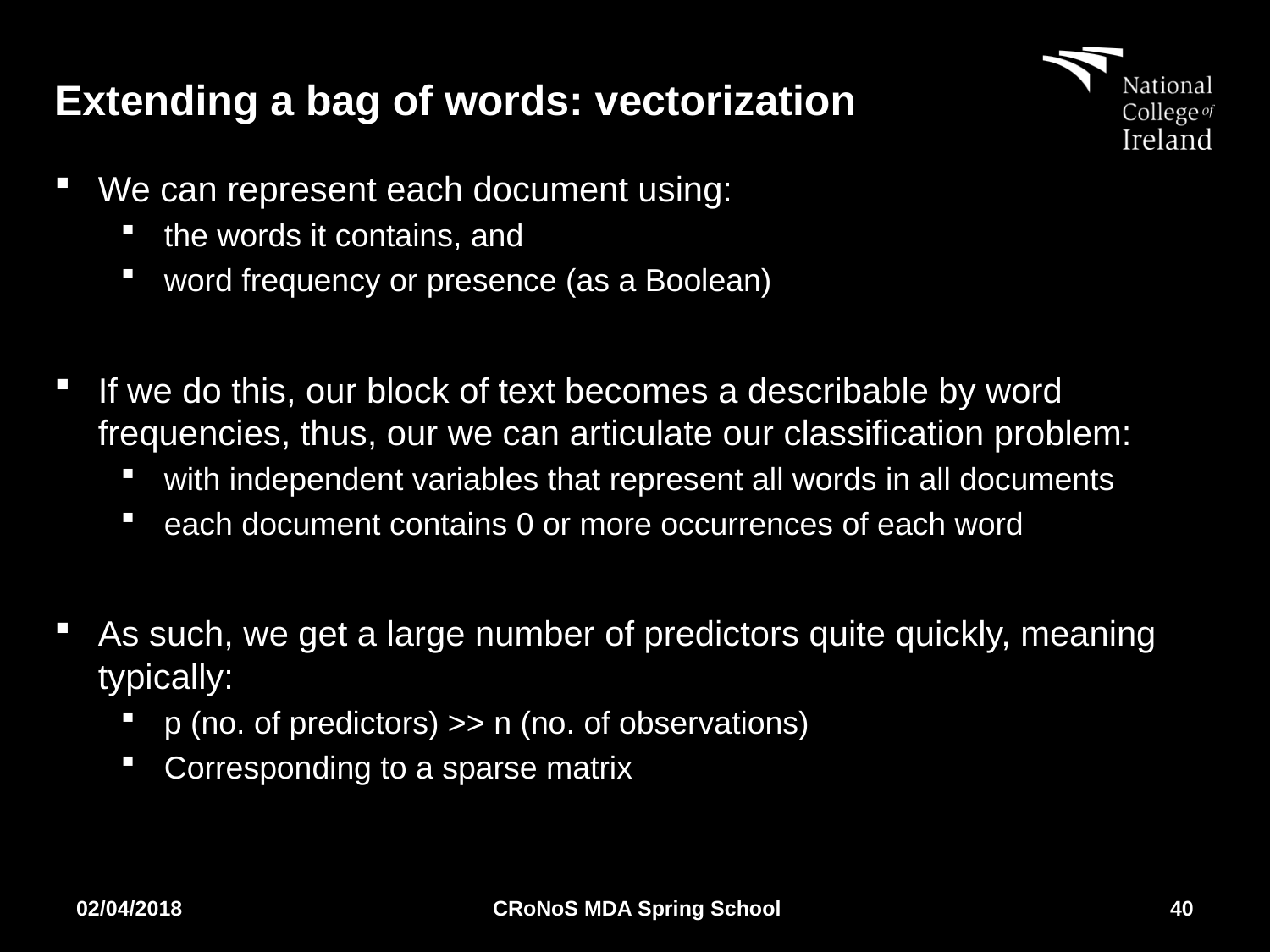

# Extending a bag of words: vectorization
We can represent each document using:
the words it contains, and
word frequency or presence (as a Boolean)

If we do this, our block of text becomes a describable by word frequencies, thus, our we can articulate our classification problem:
with independent variables that represent all words in all documents
each document contains 0 or more occurrences of each word

As such, we get a large number of predictors quite quickly, meaning typically:
p (no. of predictors) >> n (no. of observations)
Corresponding to a sparse matrix
02/04/2018
CRoNoS MDA Spring School
40